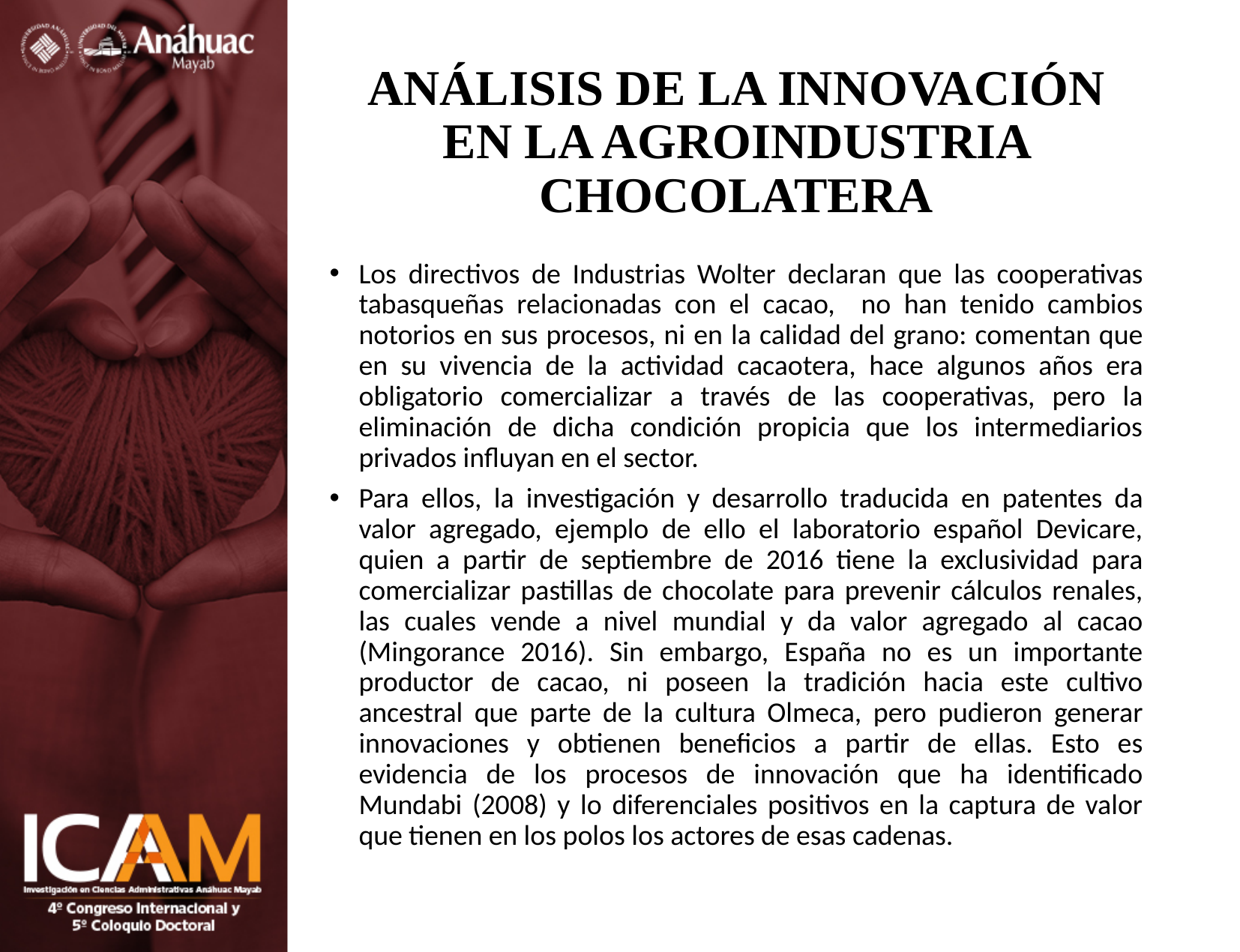

# ANÁLISIS DE LA INNOVACIÓN EN LA AGROINDUSTRIA CHOCOLATERA
Los directivos de Industrias Wolter declaran que las cooperativas tabasqueñas relacionadas con el cacao,  no han tenido cambios notorios en sus procesos, ni en la calidad del grano: comentan que en su vivencia de la actividad cacaotera, hace algunos años era obligatorio comercializar a través de las cooperativas, pero la eliminación de dicha condición propicia que los intermediarios privados influyan en el sector.
Para ellos, la investigación y desarrollo traducida en patentes da valor agregado, ejemplo de ello el laboratorio español Devicare, quien a partir de septiembre de 2016 tiene la exclusividad para comercializar pastillas de chocolate para prevenir cálculos renales, las cuales vende a nivel mundial y da valor agregado al cacao (Mingorance 2016). Sin embargo, España no es un importante productor de cacao, ni poseen la tradición hacia este cultivo ancestral que parte de la cultura Olmeca, pero pudieron generar innovaciones y obtienen beneficios a partir de ellas. Esto es evidencia de los procesos de innovación que ha identificado Mundabi (2008) y lo diferenciales positivos en la captura de valor que tienen en los polos los actores de esas cadenas.